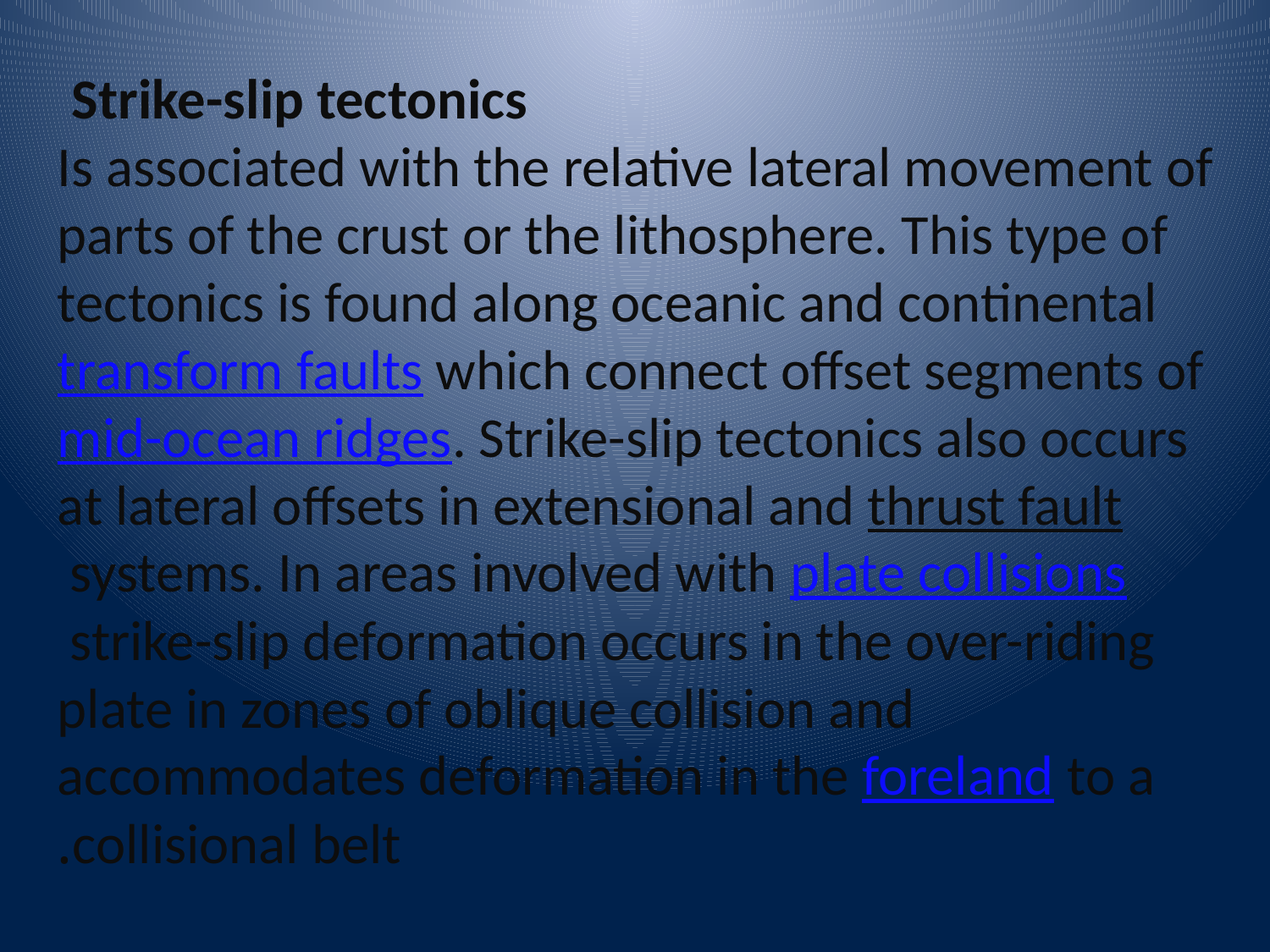

Strike-slip tectonics
Is associated with the relative lateral movement of parts of the crust or the lithosphere. This type of tectonics is found along oceanic and continental transform faults which connect offset segments of mid-ocean ridges. Strike-slip tectonics also occurs at lateral offsets in extensional and thrust fault systems. In areas involved with plate collisions strike-slip deformation occurs in the over-riding plate in zones of oblique collision and accommodates deformation in the foreland to a collisional belt.